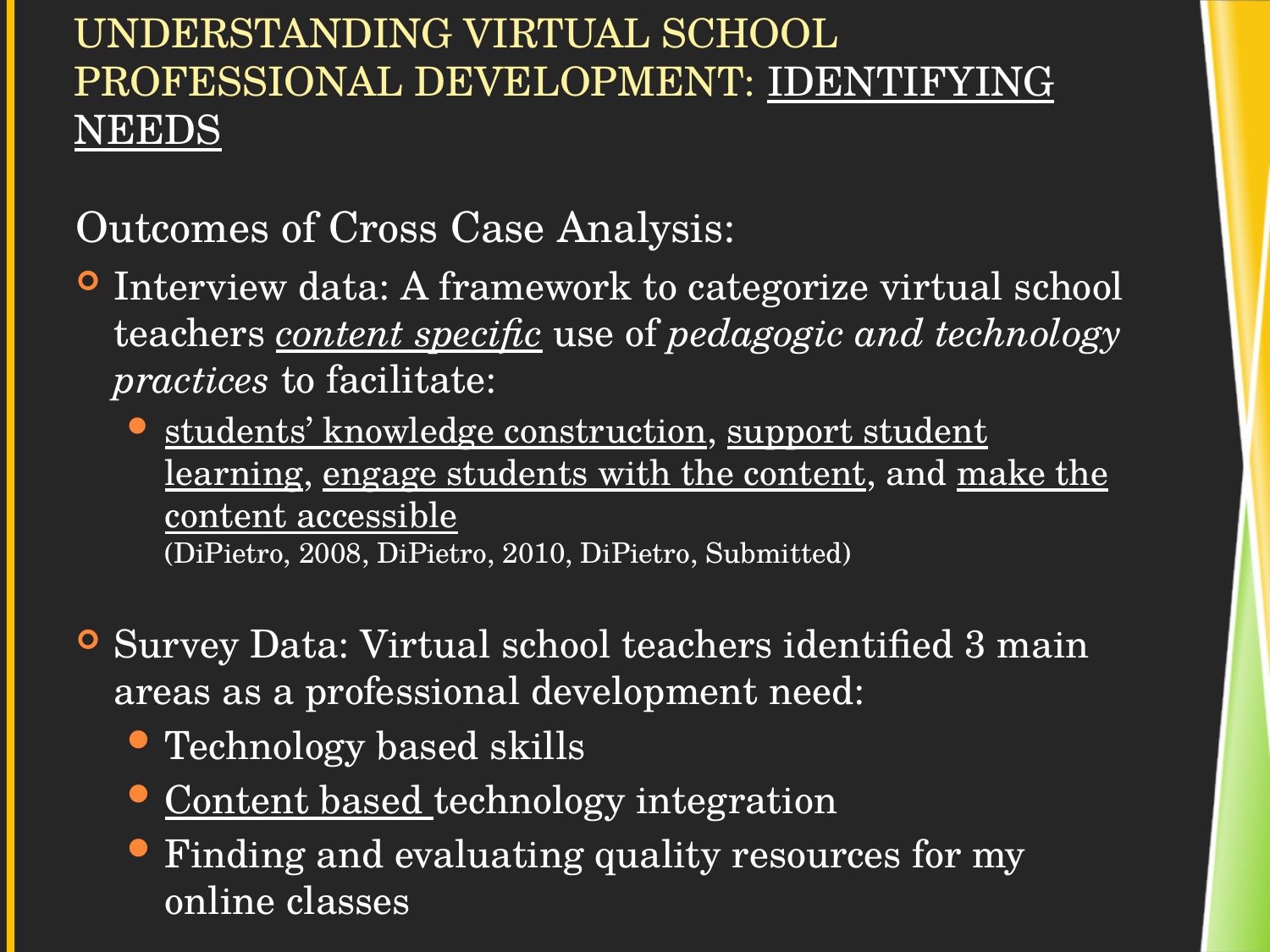

# Understanding Virtual School Professional development: Identifying Needs
Outcomes of Cross Case Analysis:
Interview data: A framework to categorize virtual school teachers content specific use of pedagogic and technology practices to facilitate:
students’ knowledge construction, support student learning, engage students with the content, and make the content accessible
(DiPietro, 2008, DiPietro, 2010, DiPietro, Submitted)

Survey Data: Virtual school teachers identified 3 main areas as a professional development need:
Technology based skills
Content based technology integration
Finding and evaluating quality resources for my online classes